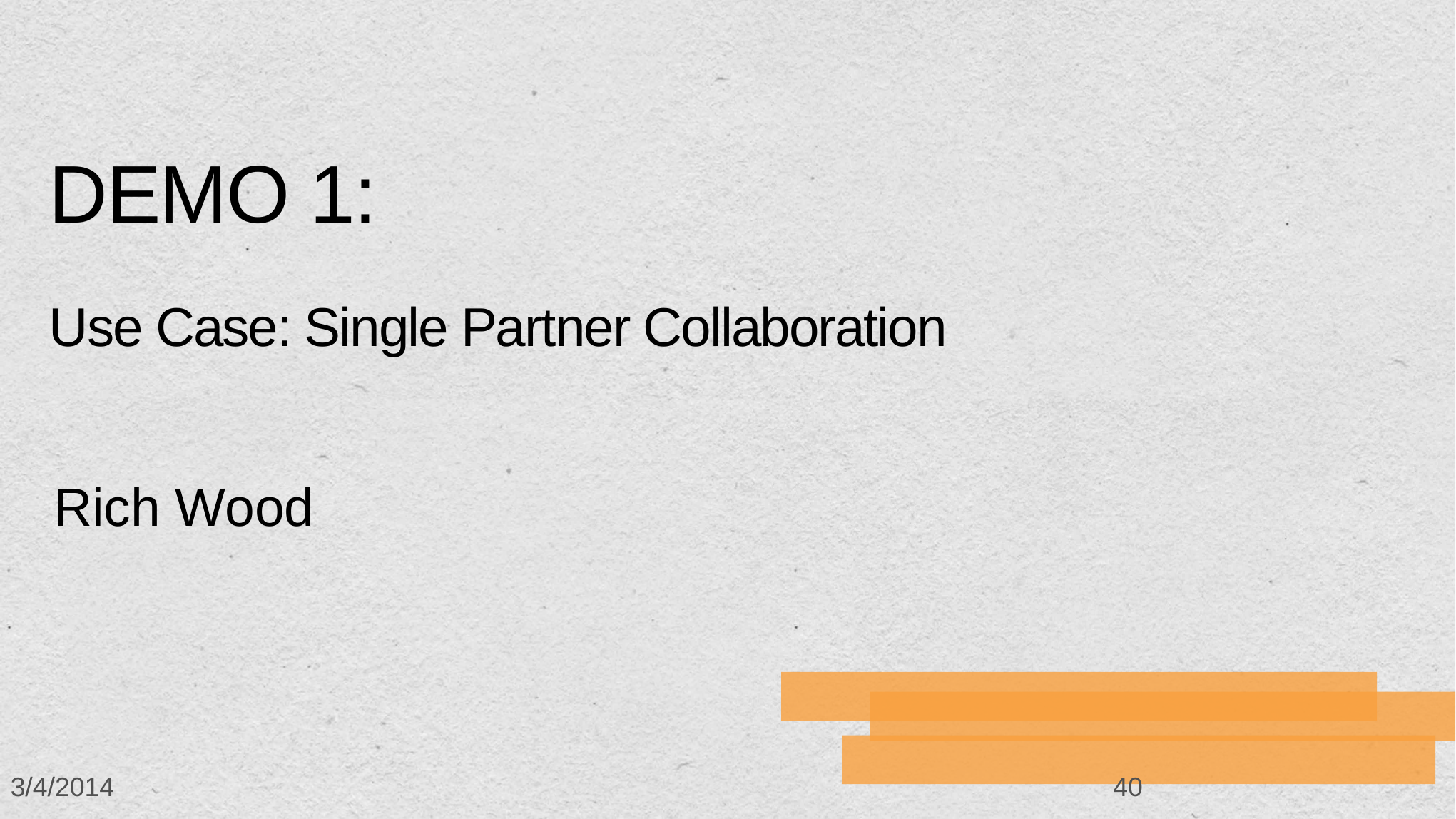

# DEMO 1: Use Case: Single Partner Collaboration
Rich Wood
3/4/2014
40